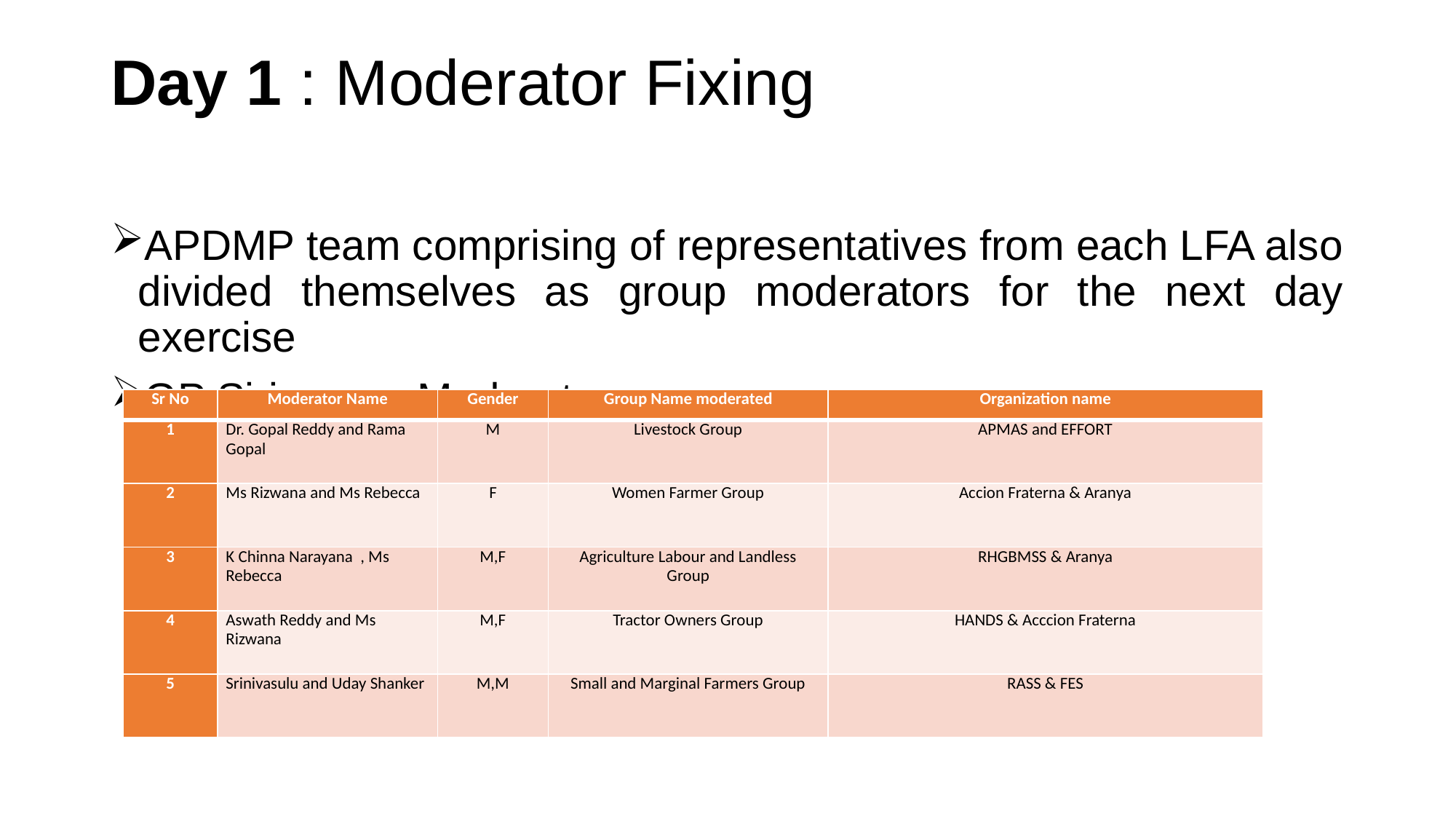

# Day 1 : Moderator Fixing
APDMP team comprising of representatives from each LFA also divided themselves as group moderators for the next day exercise
GP Sirivanam Moderators

| Sr No | Moderator Name | Gender | Group Name moderated | Organization name |
| --- | --- | --- | --- | --- |
| 1 | Dr. Gopal Reddy and Rama Gopal | M | Livestock Group | APMAS and EFFORT |
| 2 | Ms Rizwana and Ms Rebecca | F | Women Farmer Group | Accion Fraterna & Aranya |
| 3 | K Chinna Narayana , Ms Rebecca | M,F | Agriculture Labour and Landless Group | RHGBMSS & Aranya |
| 4 | Aswath Reddy and Ms Rizwana | M,F | Tractor Owners Group | HANDS & Acccion Fraterna |
| 5 | Srinivasulu and Uday Shanker | M,M | Small and Marginal Farmers Group | RASS & FES |